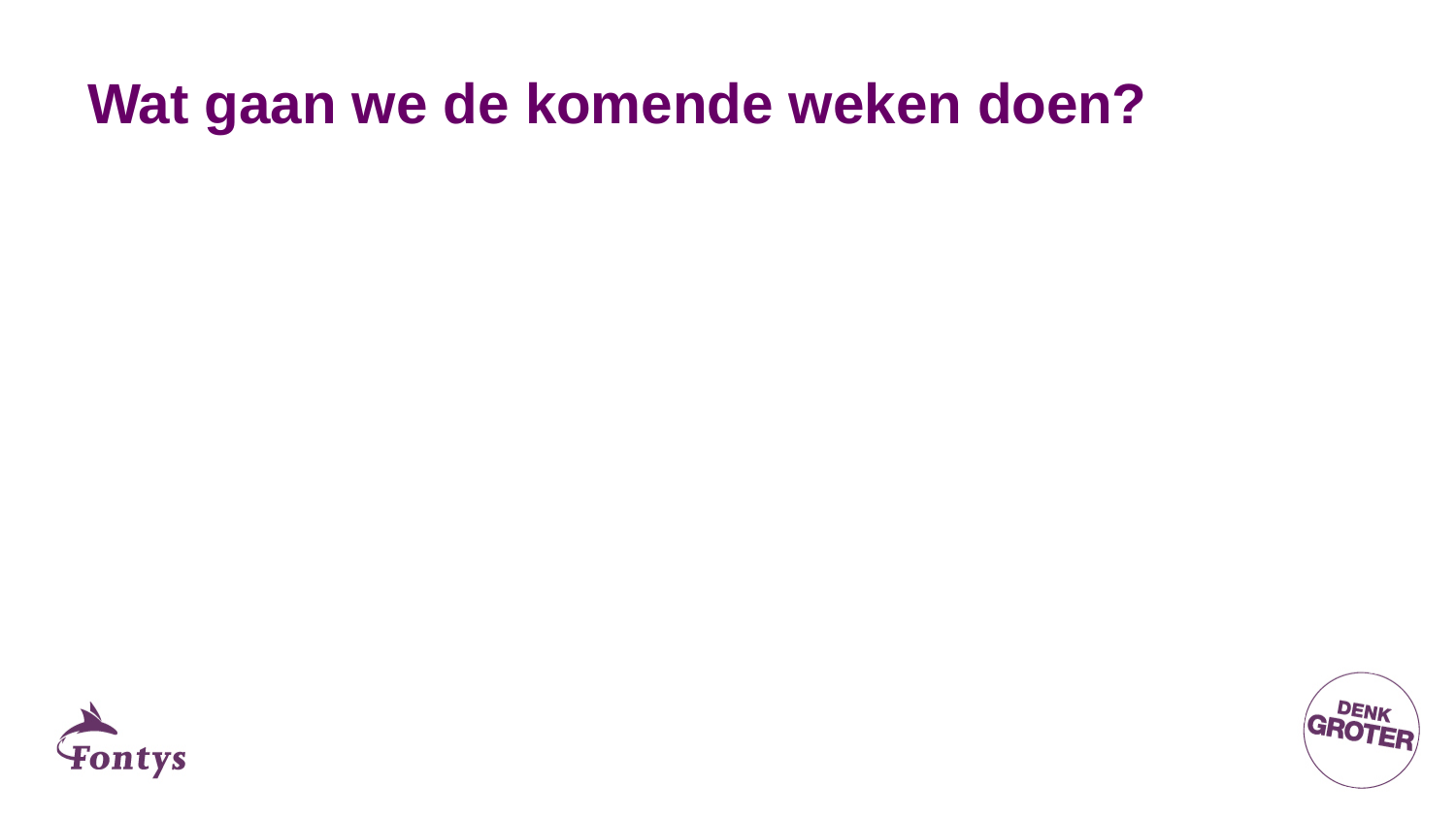

# Wat gaan we de komende weken doen?